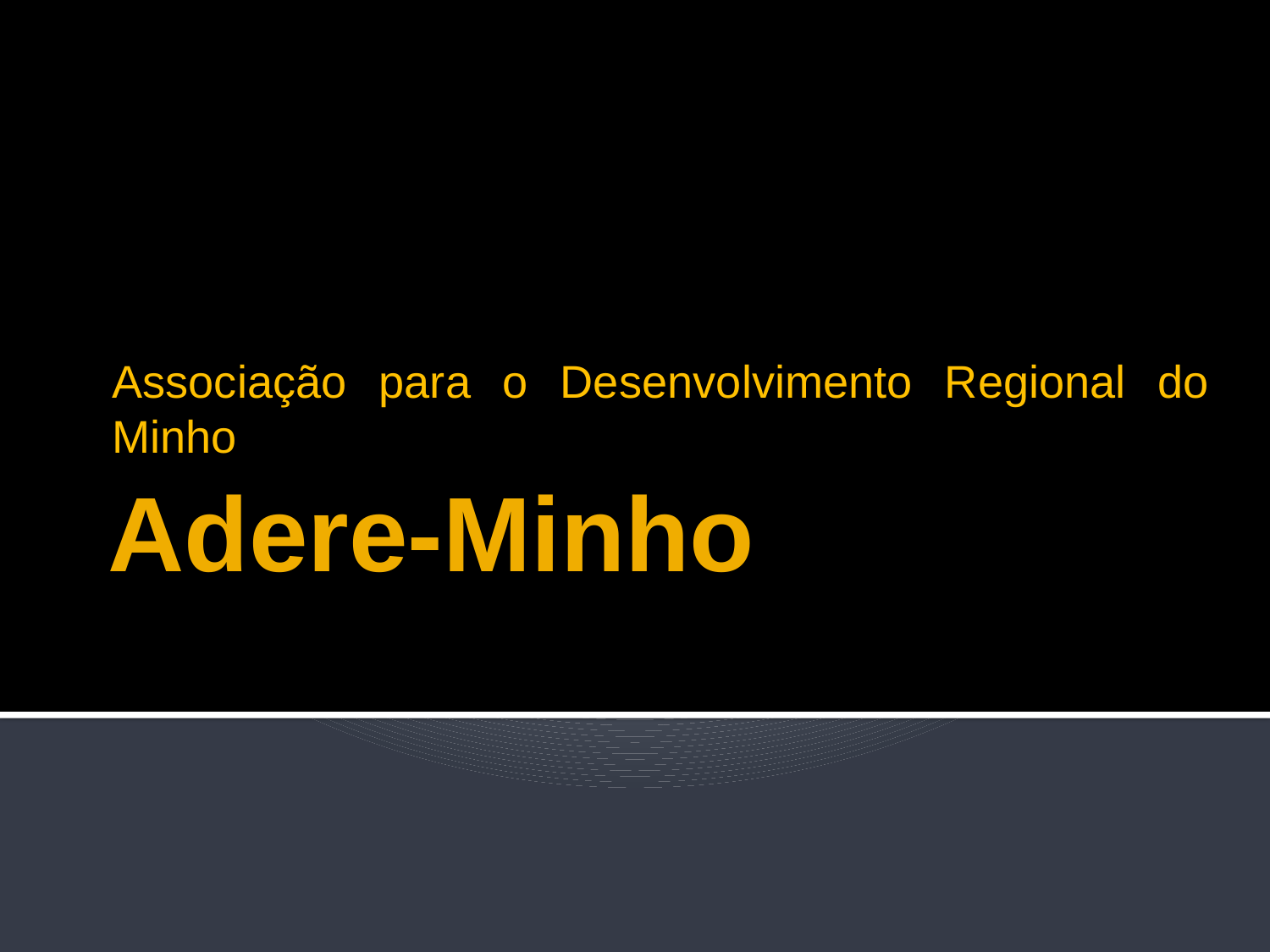

Associação para o Desenvolvimento Regional do Minho
# Adere-Minho